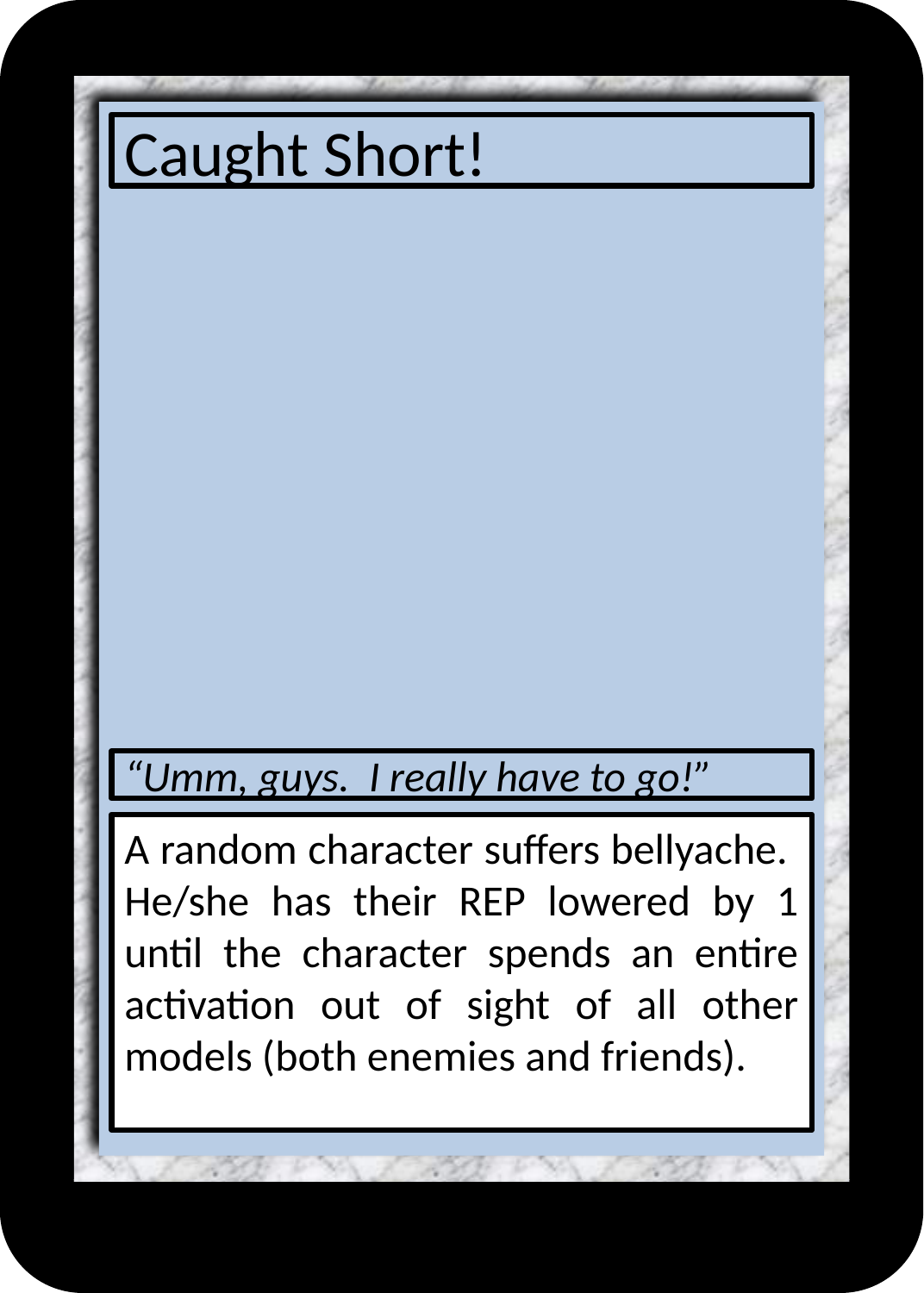

# Caught Short!

“Umm, guys.  I really have to go!”
A random character suffers bellyache.  He/she has their REP lowered by 1 until the character spends an entire activation out of sight of all other models (both enemies and friends).